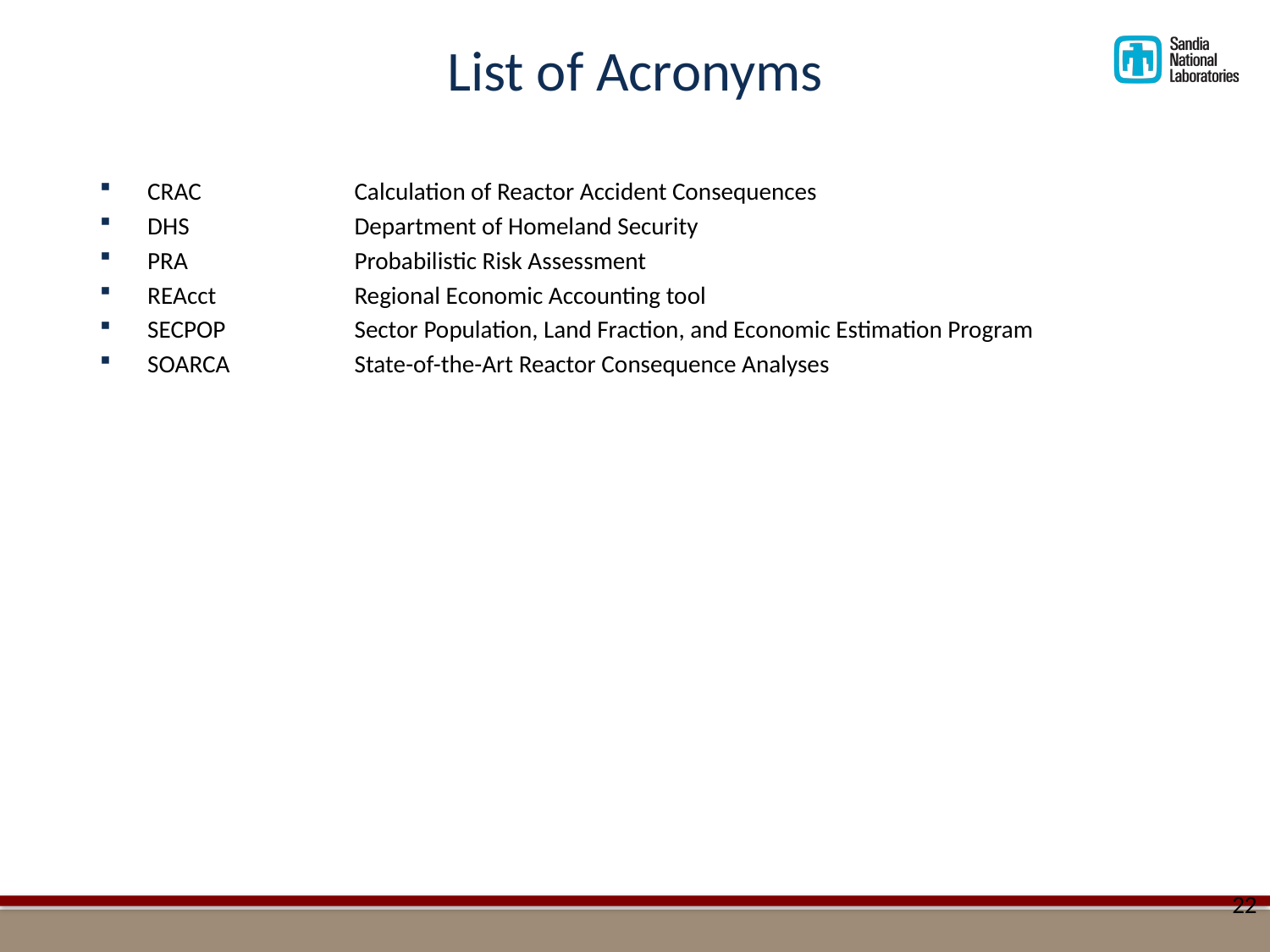

# List of Acronyms
CRAC 	Calculation of Reactor Accident Consequences
DHS	Department of Homeland Security
PRA	Probabilistic Risk Assessment
REAcct	Regional Economic Accounting tool
SECPOP	Sector Population, Land Fraction, and Economic Estimation Program
SOARCA	State-of-the-Art Reactor Consequence Analyses
22